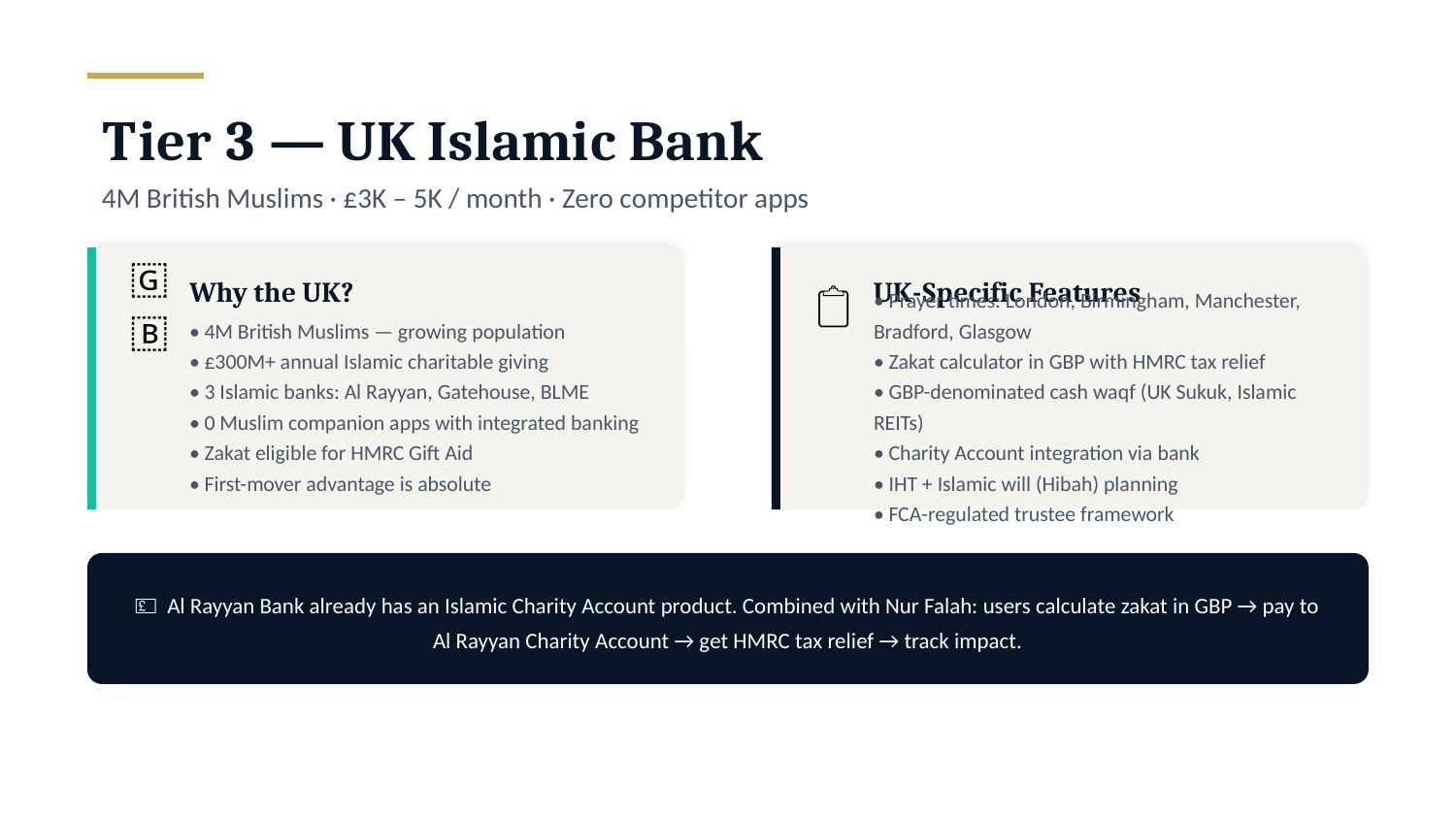

Tier 3 — UK Islamic Bank
4M British Muslims · £3K – 5K / month · Zero competitor apps

🇬🇧
Why the UK?
📋
UK-Specific Features
• 4M British Muslims — growing population
• £300M+ annual Islamic charitable giving
• 3 Islamic banks: Al Rayyan, Gatehouse, BLME
• 0 Muslim companion apps with integrated banking
• Zakat eligible for HMRC Gift Aid
• First-mover advantage is absolute
• Prayer times: London, Birmingham, Manchester, Bradford, Glasgow
• Zakat calculator in GBP with HMRC tax relief
• GBP-denominated cash waqf (UK Sukuk, Islamic REITs)
• Charity Account integration via bank
• IHT + Islamic will (Hibah) planning
• FCA-regulated trustee framework

💷  Al Rayyan Bank already has an Islamic Charity Account product. Combined with Nur Falah: users calculate zakat in GBP → pay to Al Rayyan Charity Account → get HMRC tax relief → track impact.